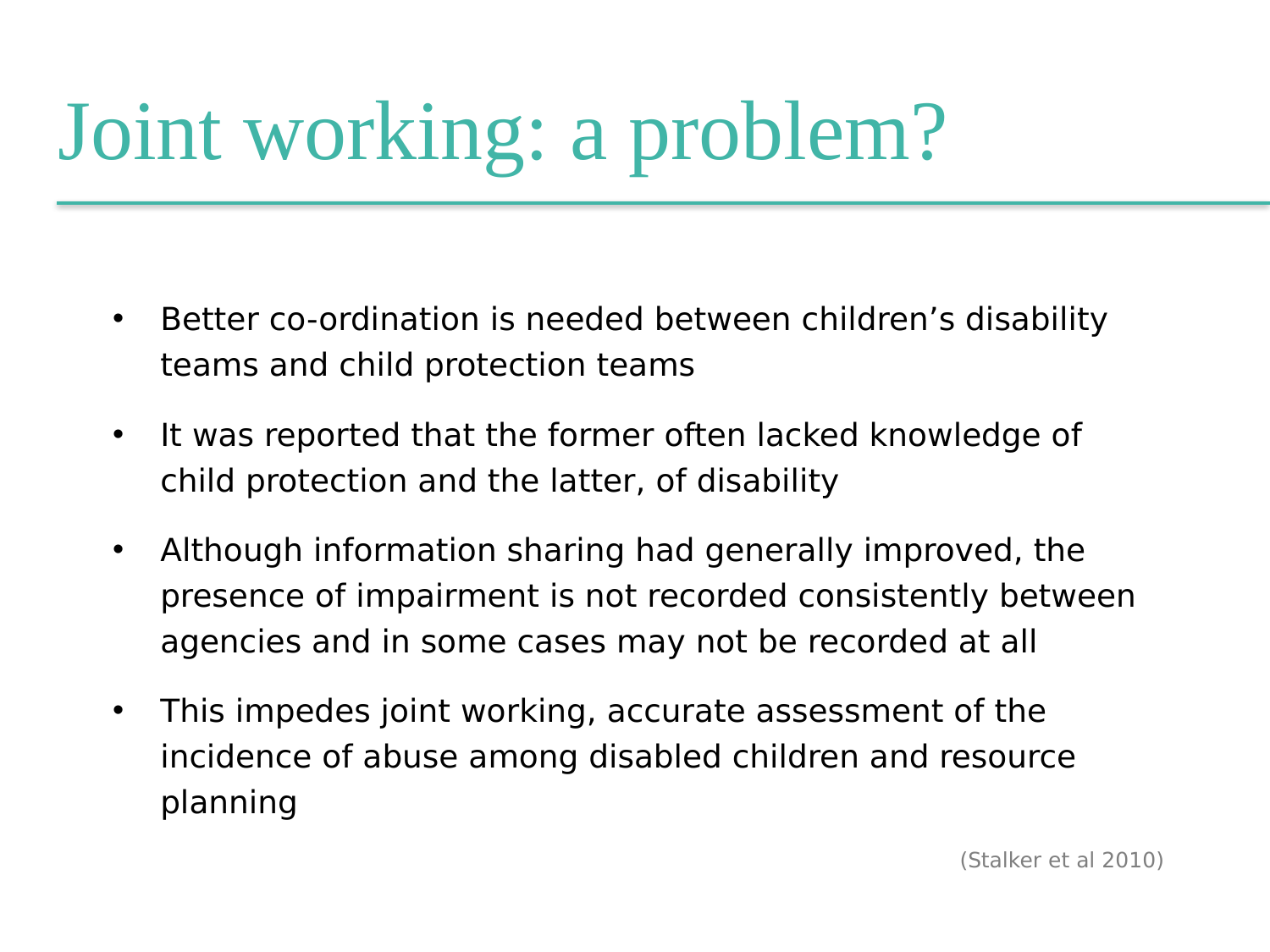

Joint working: a problem?
Better co-ordination is needed between children’s disability teams and child protection teams
It was reported that the former often lacked knowledge of child protection and the latter, of disability
Although information sharing had generally improved, the presence of impairment is not recorded consistently between agencies and in some cases may not be recorded at all
This impedes joint working, accurate assessment of the incidence of abuse among disabled children and resource planning
(Stalker et al 2010)